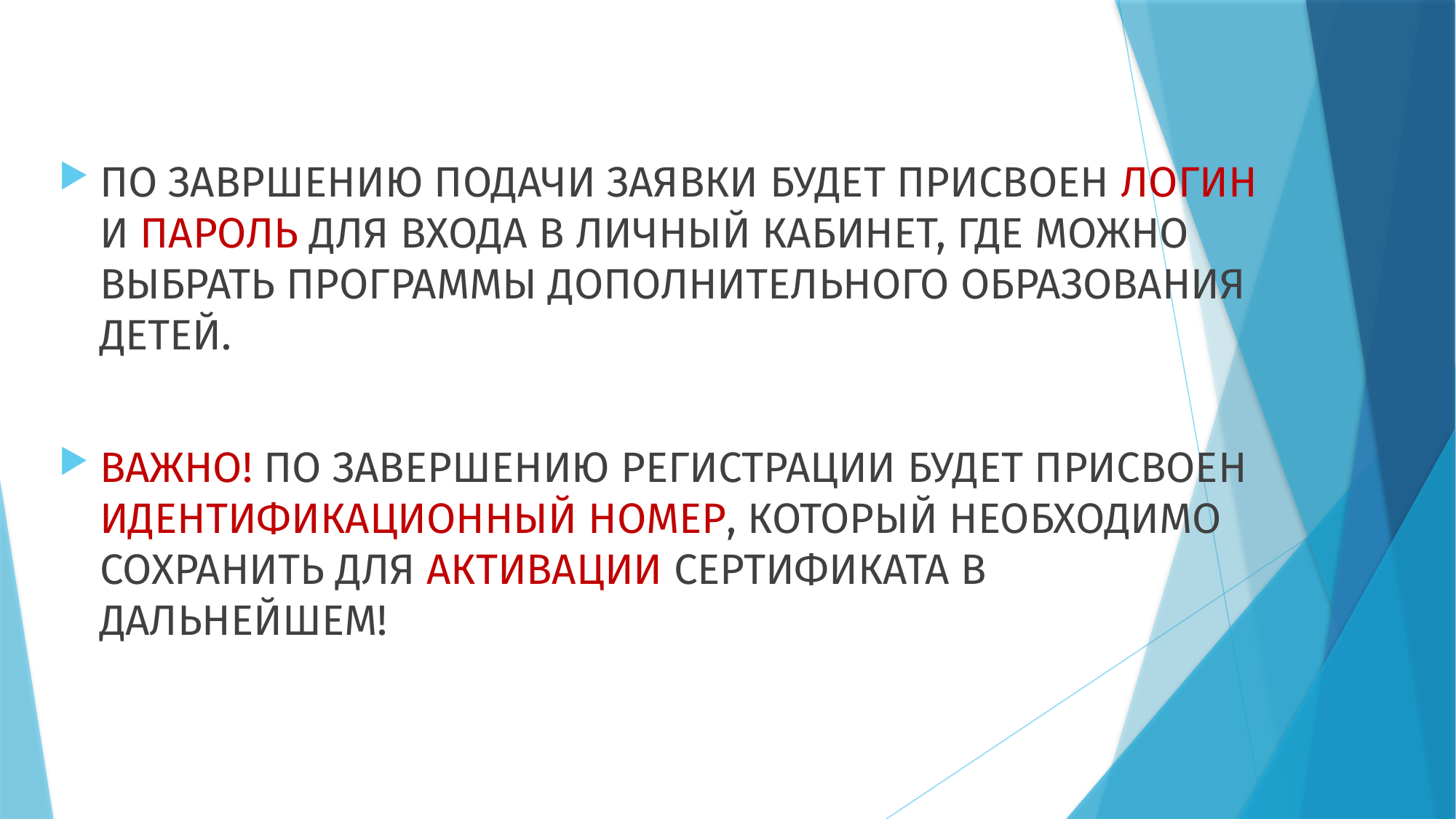

ПО ЗАВРШЕНИЮ ПОДАЧИ ЗАЯВКИ БУДЕТ ПРИСВОЕН ЛОГИН И ПАРОЛЬ ДЛЯ ВХОДА В ЛИЧНЫЙ КАБИНЕТ, ГДЕ МОЖНО ВЫБРАТЬ ПРОГРАММЫ ДОПОЛНИТЕЛЬНОГО ОБРАЗОВАНИЯ ДЕТЕЙ.

ВАЖНО! ПО ЗАВЕРШЕНИЮ РЕГИСТРАЦИИ БУДЕТ ПРИСВОЕН ИДЕНТИФИКАЦИОННЫЙ НОМЕР, КОТОРЫЙ НЕОБХОДИМО СОХРАНИТЬ ДЛЯ АКТИВАЦИИ СЕРТИФИКАТА В ДАЛЬНЕЙШЕМ!